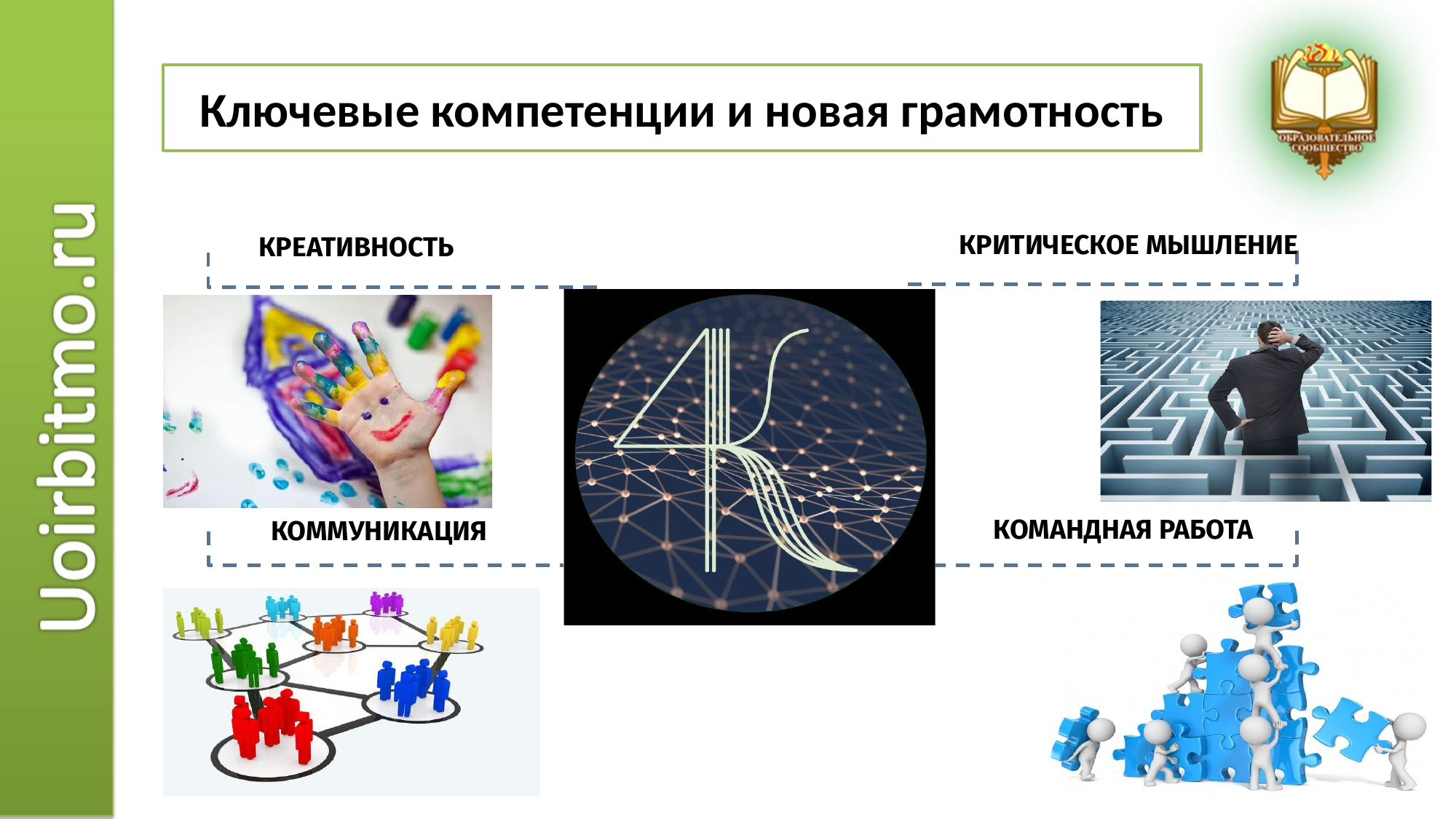

Ключевые компетенции и новая грамотность
КРИТИЧЕСКОЕ МЫШЛЕНИЕ
КРЕАТИВНОСТЬ

КОМАНДНАЯ РАБОТА
КОММУНИКАЦИЯ